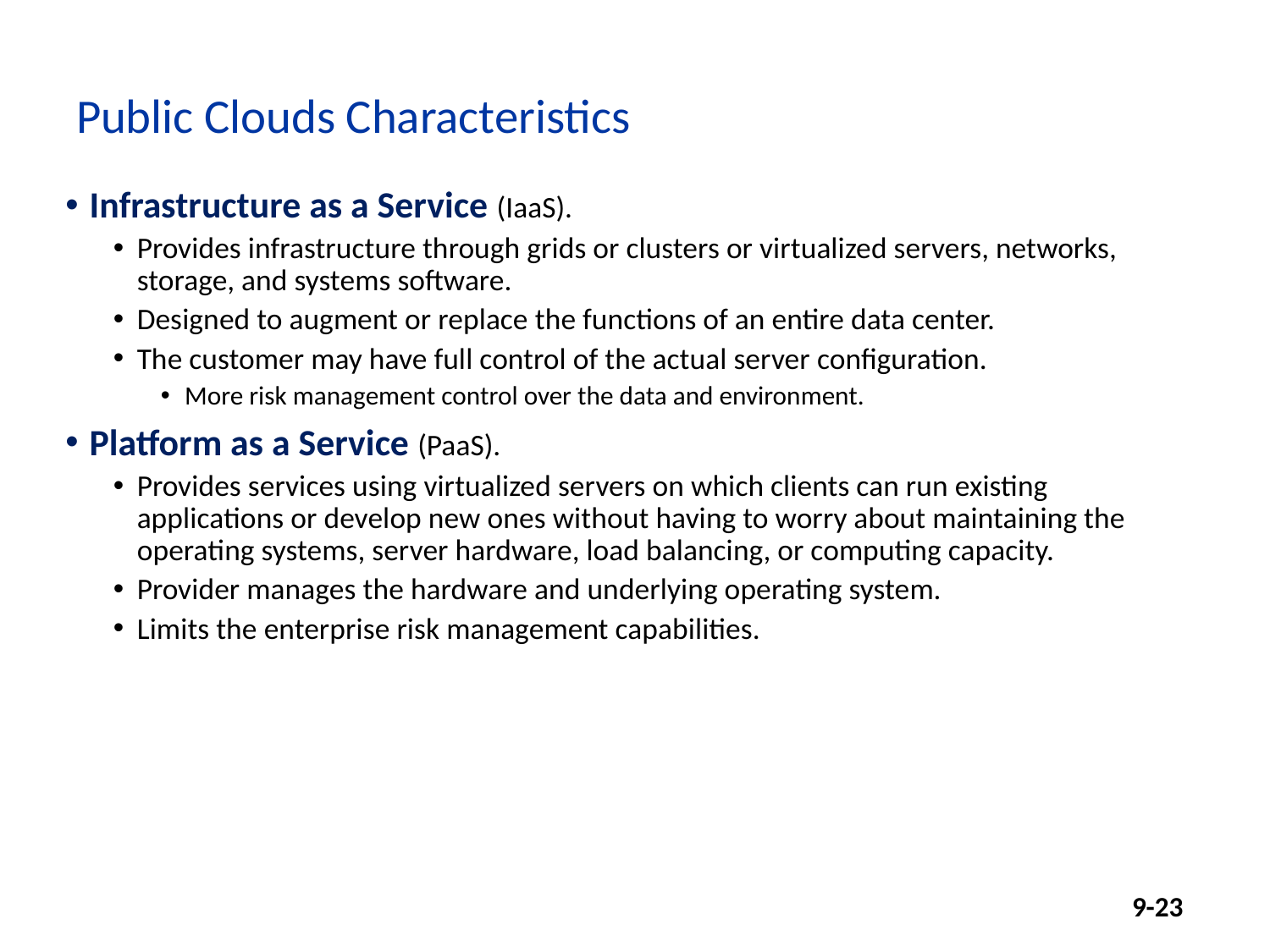

# Public Clouds Characteristics
Infrastructure as a Service (IaaS).
Provides infrastructure through grids or clusters or virtualized servers, networks, storage, and systems software.
Designed to augment or replace the functions of an entire data center.
The customer may have full control of the actual server configuration.
More risk management control over the data and environment.
Platform as a Service (PaaS).
Provides services using virtualized servers on which clients can run existing applications or develop new ones without having to worry about maintaining the operating systems, server hardware, load balancing, or computing capacity.
Provider manages the hardware and underlying operating system.
Limits the enterprise risk management capabilities.